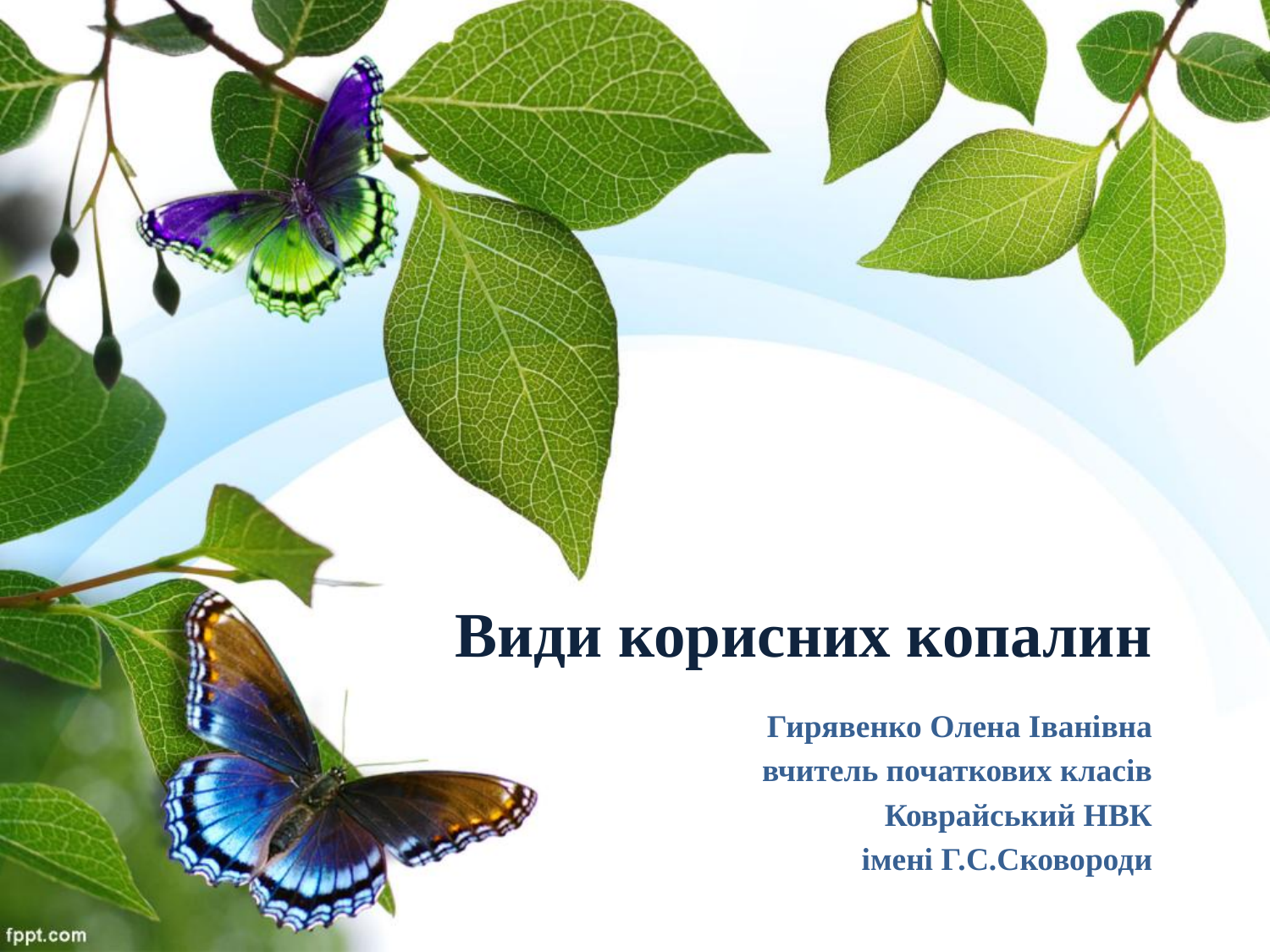

# Види корисних копалин
Гирявенко Олена Іванівна
вчитель початкових класів
Коврайський НВК
імені Г.С.Сковороди